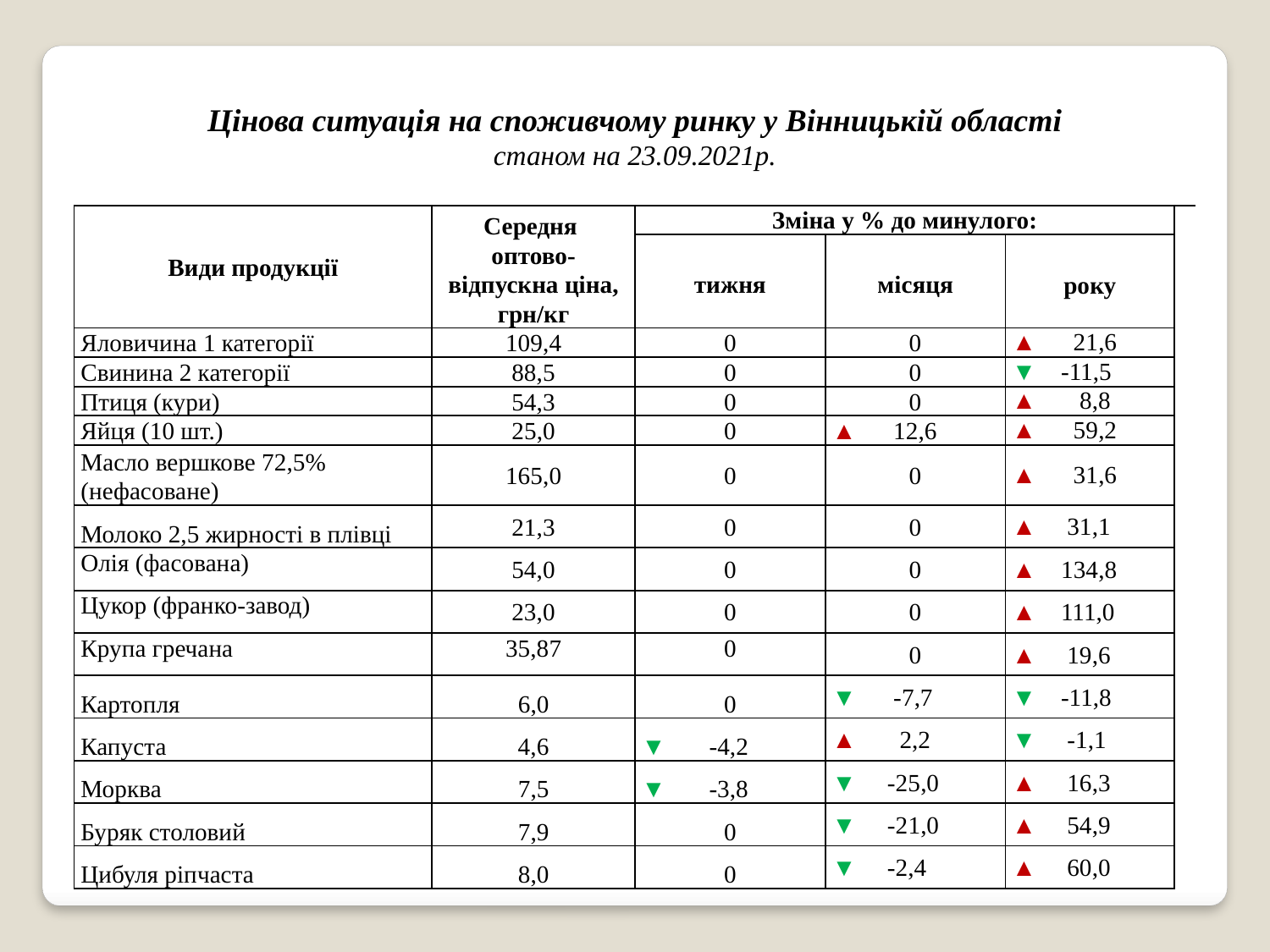

| Цінова ситуація на споживчому ринку у Вінницькій області станом на 23.09.2021р. |  |  |  |  |  |
| --- | --- | --- | --- | --- | --- |
| Види продукції | Середня оптово-відпускна ціна, грн/кг | Зміна у % до минулого: |  |  |  |
|  |  | тижня | місяця | року |  |
| Яловичина 1 категорії | 109,4 | 0 | 0 | ▲ 21,6 |  |
| Свинина 2 категорії | 88,5 | 0 | 0 | ▼ -11,5 |  |
| Птиця (кури) | 54,3 | 0 | 0 | ▲ 8,8 |  |
| Яйця (10 шт.) | 25,0 | 0 | ▲ 12,6 | ▲ 59,2 |  |
| Масло вершкове 72,5% (нефасоване) | 165,0 | 0 | 0 | ▲ 31,6 |  |
| Молоко 2,5 жирності в плівці | 21,3 | 0 | 0 | ▲ 31,1 |  |
| Олія (фасована) | 54,0 | 0 | 0 | ▲ 134,8 |  |
| Цукор (франко-завод) | 23,0 | 0 | 0 | ▲ 111,0 |  |
| Крупа гречана | 35,87 | 0 | 0 | ▲ 19,6 |  |
| Картопля | 6,0 | 0 | ▼ -7,7 | ▼ -11,8 |  |
| Капуста | 4,6 | ▼ -4,2 | ▲ 2,2 | ▼ -1,1 |  |
| Морква | 7,5 | ▼ -3,8 | ▼ -25,0 | ▲ 16,3 |  |
| Буряк столовий | 7,9 | 0 | ▼ -21,0 | ▲ 54,9 |  |
| Цибуля ріпчаста | 8,0 | 0 | ▼ -2,4 | ▲ 60,0 |  |